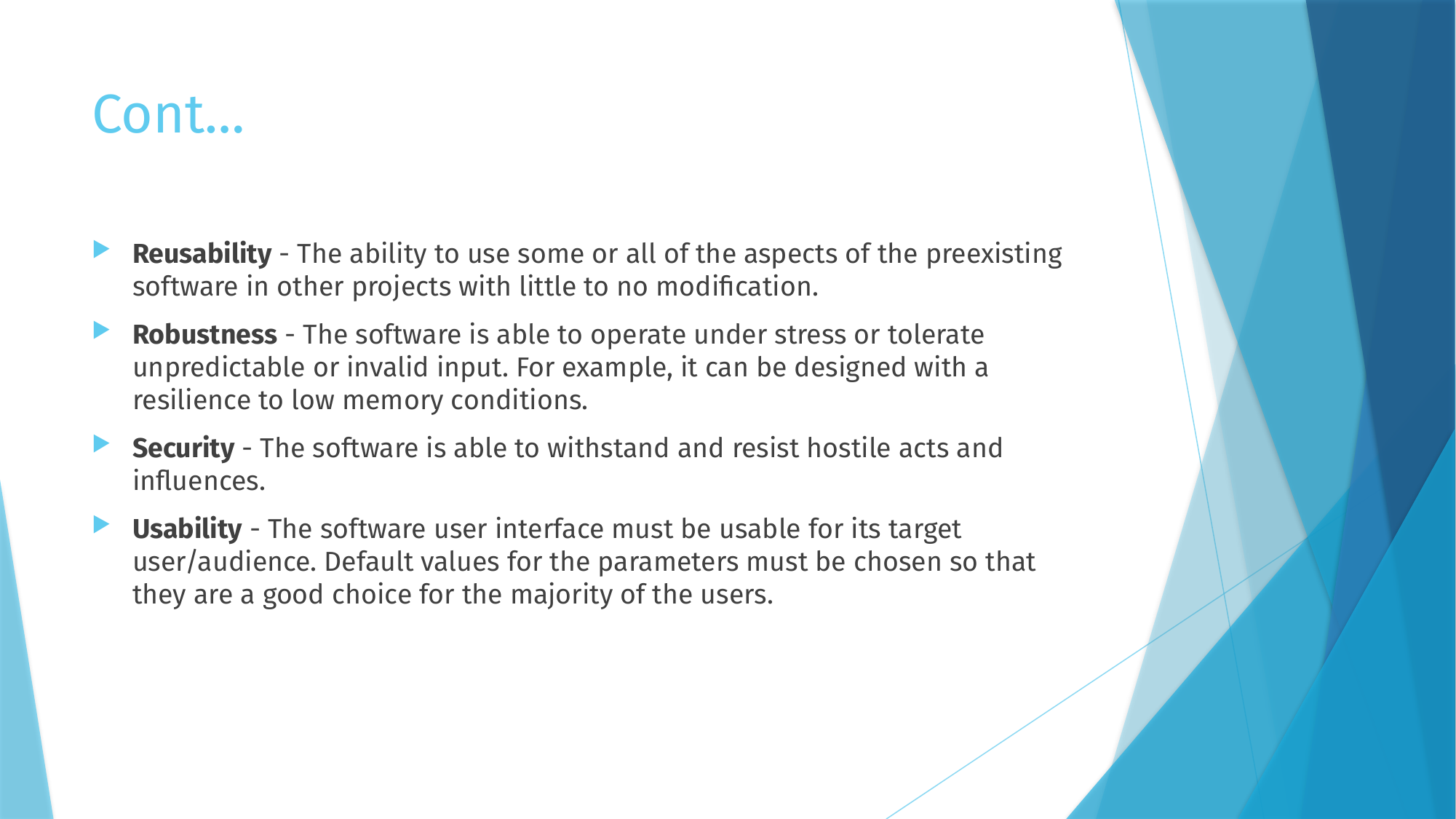

# Cont…
Reusability - The ability to use some or all of the aspects of the preexisting software in other projects with little to no modification.
Robustness - The software is able to operate under stress or tolerate unpredictable or invalid input. For example, it can be designed with a resilience to low memory conditions.
Security - The software is able to withstand and resist hostile acts and influences.
Usability - The software user interface must be usable for its target user/audience. Default values for the parameters must be chosen so that they are a good choice for the majority of the users.